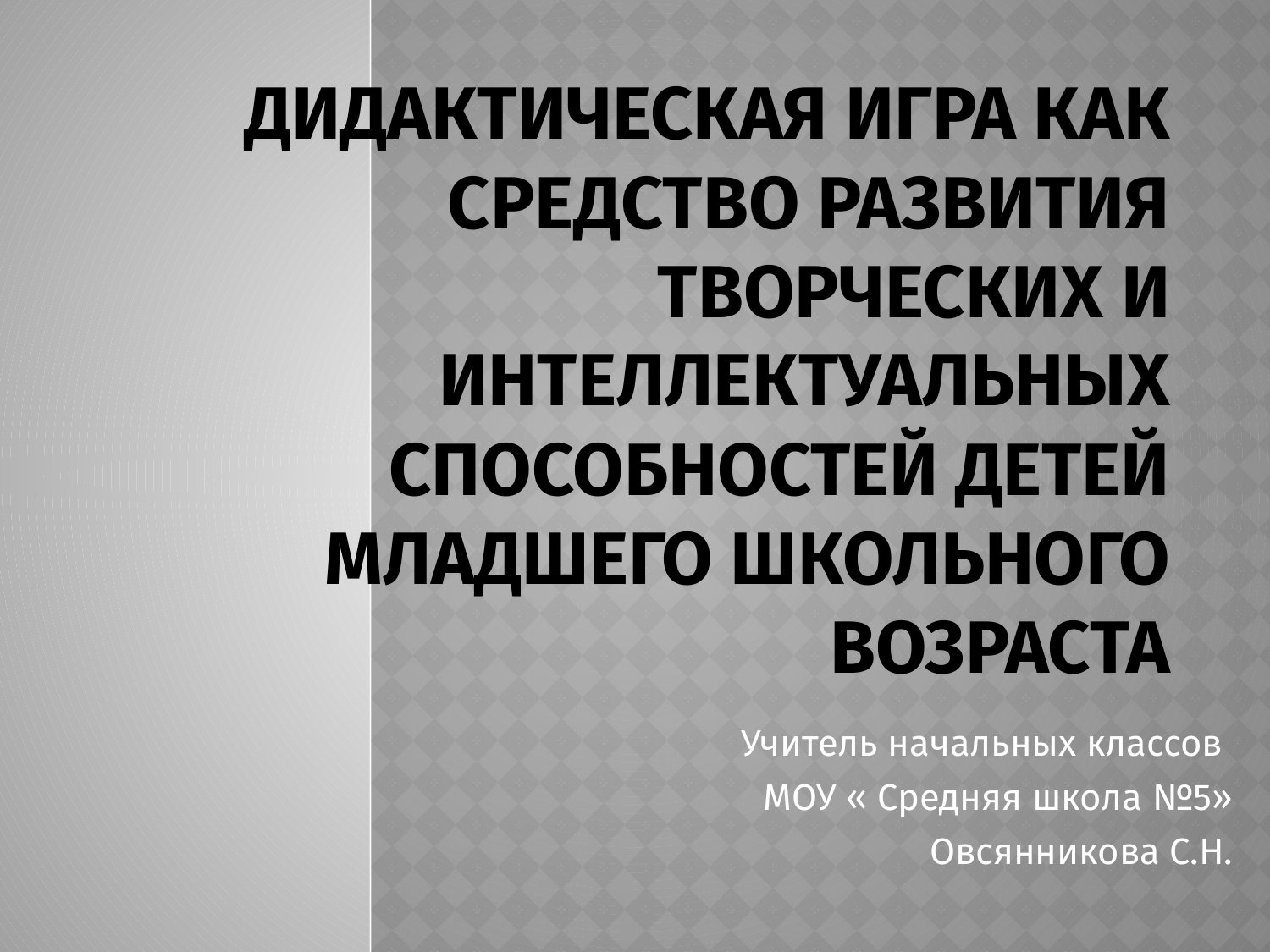

# Дидактическая игра как средство развития творческих и интеллектуальных способностей детей младшего школьного возраста
Учитель начальных классов
МОУ « Средняя школа №5»
Овсянникова С.Н.